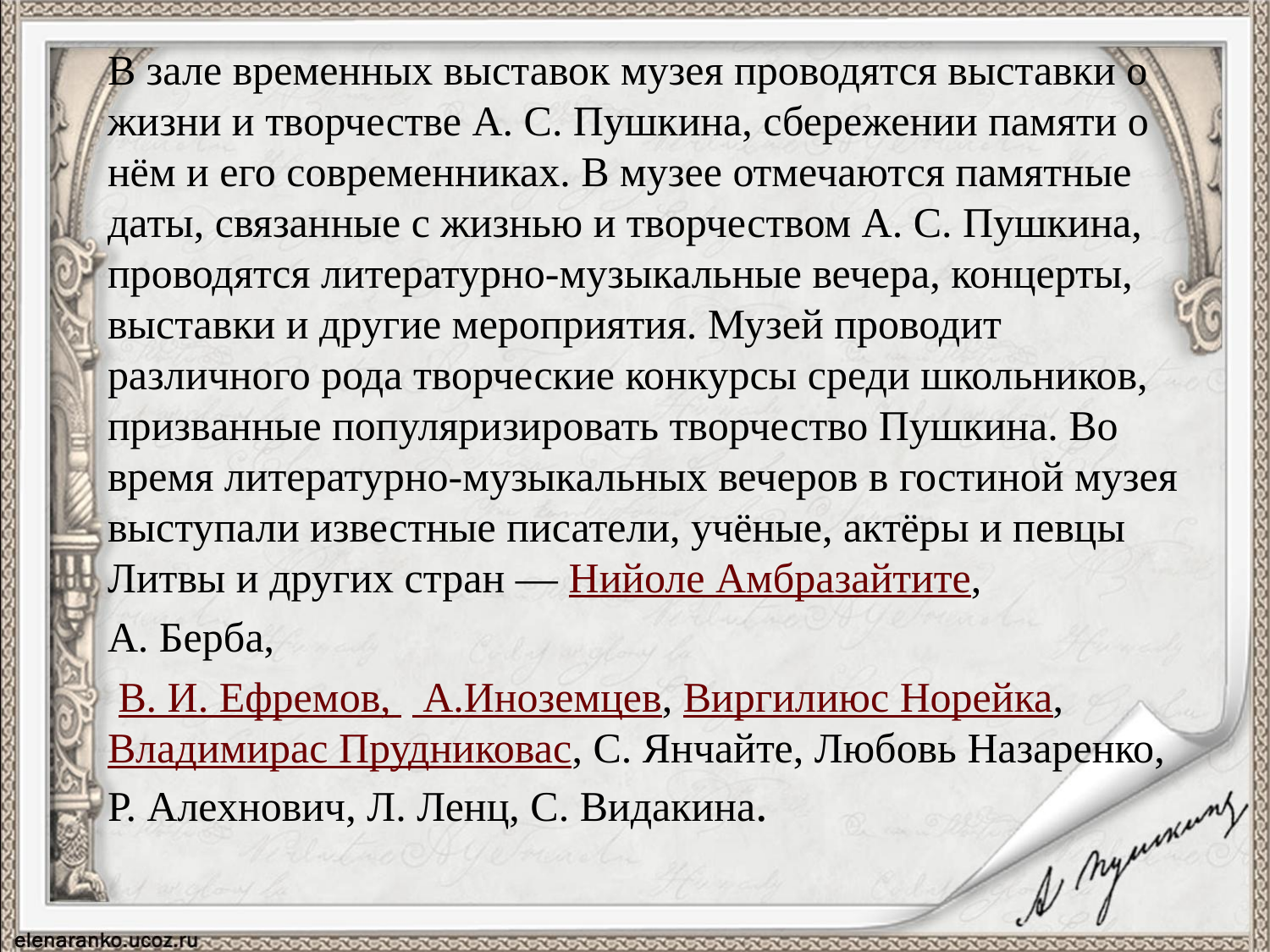

В зале временных выставок музея проводятся выставки о жизни и творчестве А. С. Пушкина, сбережении памяти о нём и его современниках. В музее отмечаются памятные даты, связанные с жизнью и творчеством А. С. Пушкина, проводятся литературно-музыкальные вечера, концерты, выставки и другие мероприятия. Музей проводит различного рода творческие конкурсы среди школьников, призванные популяризировать творчество Пушкина. Во время литературно-музыкальных вечеров в гостиной музея выступали известные писатели, учёные, актёры и певцы Литвы и других стран — Нийоле Амбразайтите,
А. Берба,
 В. И. Ефремов,   А.Иноземцев, Виргилиюс Норейка, Владимирас Прудниковас, С. Янчайте, Любовь Назаренко, Р. Алехнович, Л. Ленц, С. Видакина.